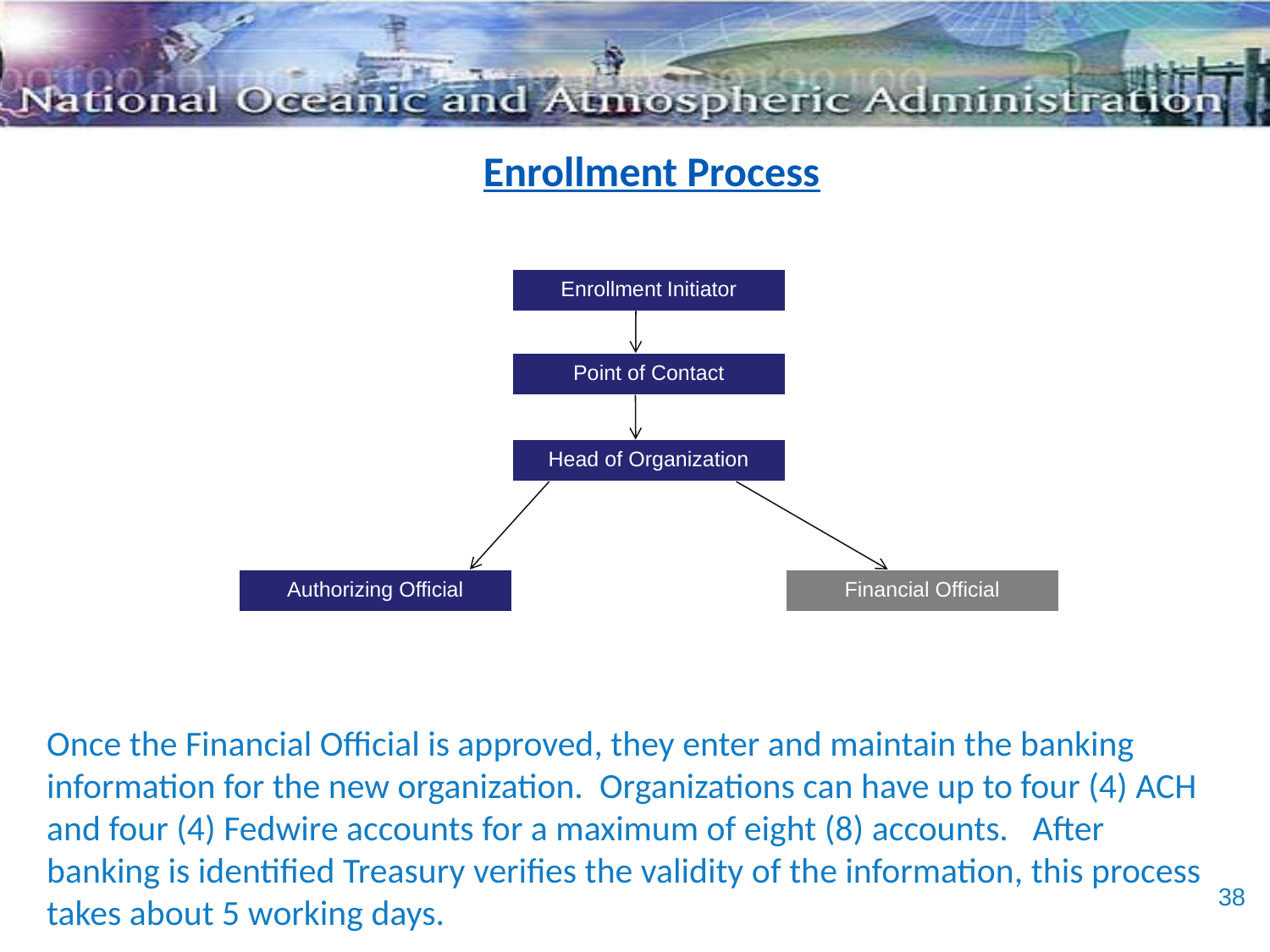

Enrollment Process
Enrollment Initiator

Point of Contact
Head of Organization
Authorizing Official
Financial Official
Once the Financial Official is approved, they enter and maintain the banking information for the new organization.  Organizations can have up to four (4) ACH and four (4) Fedwire accounts for a maximum of eight (8) accounts.   After banking is identified Treasury verifies the validity of the information, this process takes about 5 working days.
38